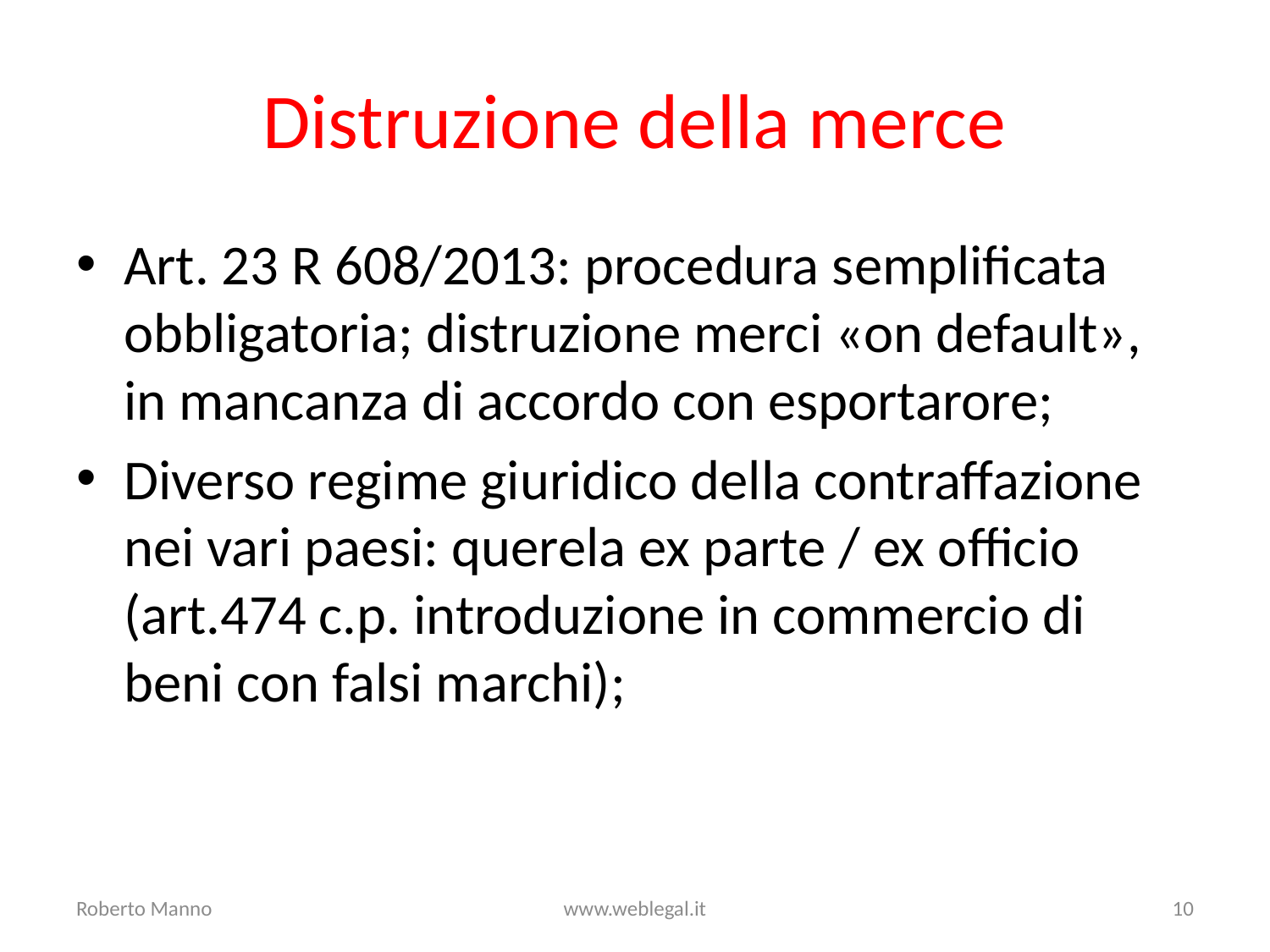

# Distruzione della merce
Art. 23 R 608/2013: procedura semplificata obbligatoria; distruzione merci «on default», in mancanza di accordo con esportarore;
Diverso regime giuridico della contraffazione nei vari paesi: querela ex parte / ex officio (art.474 c.p. introduzione in commercio di beni con falsi marchi);

Roberto Manno
www.weblegal.it
10